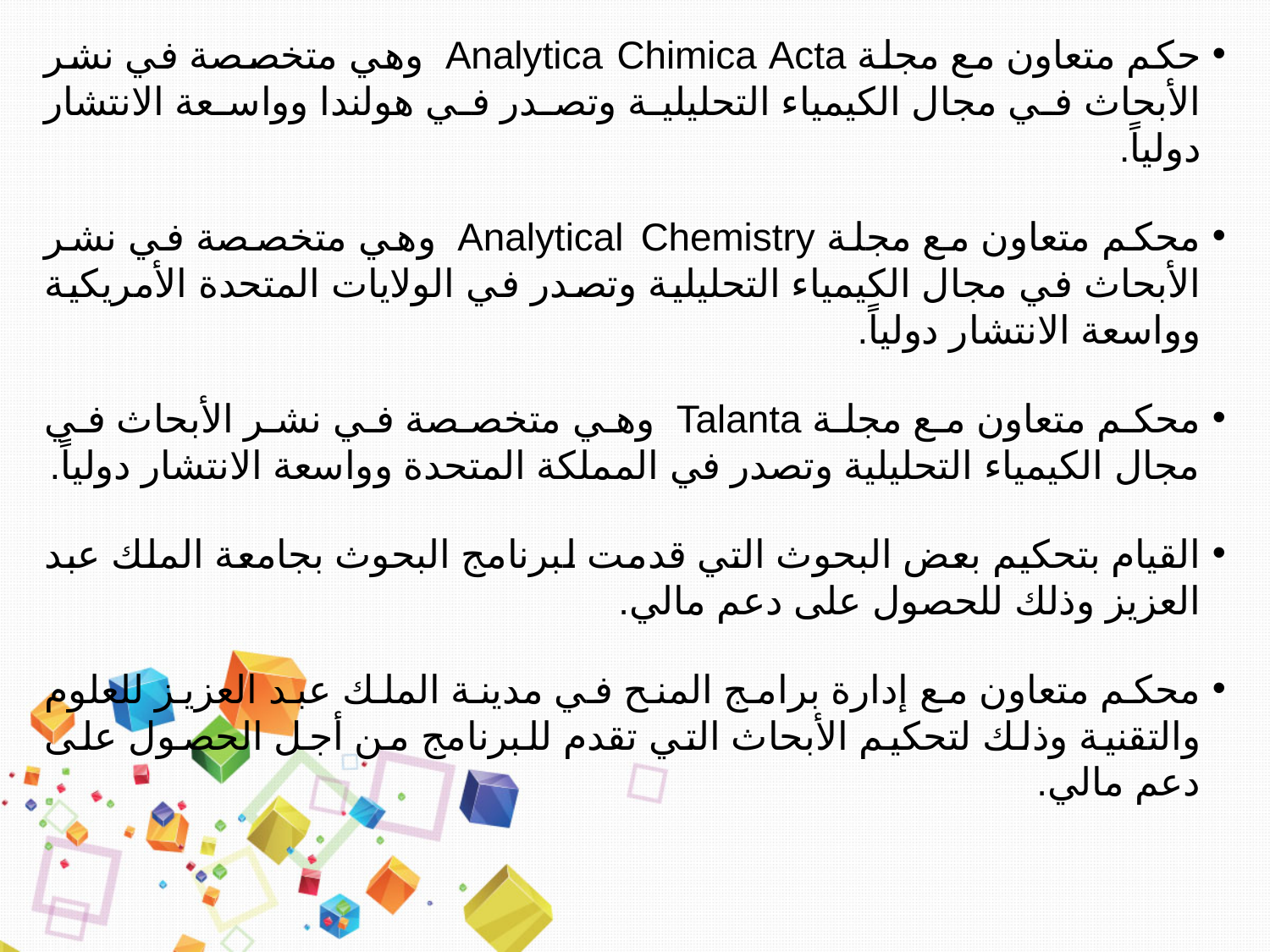

حكم متعاون مع مجلة Analytica Chimica Acta  وهي متخصصة في نشر الأبحاث في مجال الكيمياء التحليلية وتصدر في هولندا وواسعة الانتشار دولياً.

محكم متعاون مع مجلة Analytical Chemistry  وهي متخصصة في نشر الأبحاث في مجال الكيمياء التحليلية وتصدر في الولايات المتحدة الأمريكية وواسعة الانتشار دولياً.

محكم متعاون مع مجلة Talanta  وهي متخصصة في نشر الأبحاث في مجال الكيمياء التحليلية وتصدر في المملكة المتحدة وواسعة الانتشار دولياً.

القيام بتحكيم بعض البحوث التي قدمت لبرنامج البحوث بجامعة الملك عبد العزيز وذلك للحصول على دعم مالي.

محكم متعاون مع إدارة برامج المنح في مدينة الملك عبد العزيز للعلوم والتقنية وذلك لتحكيم الأبحاث التي تقدم للبرنامج من أجل الحصول على دعم مالي.